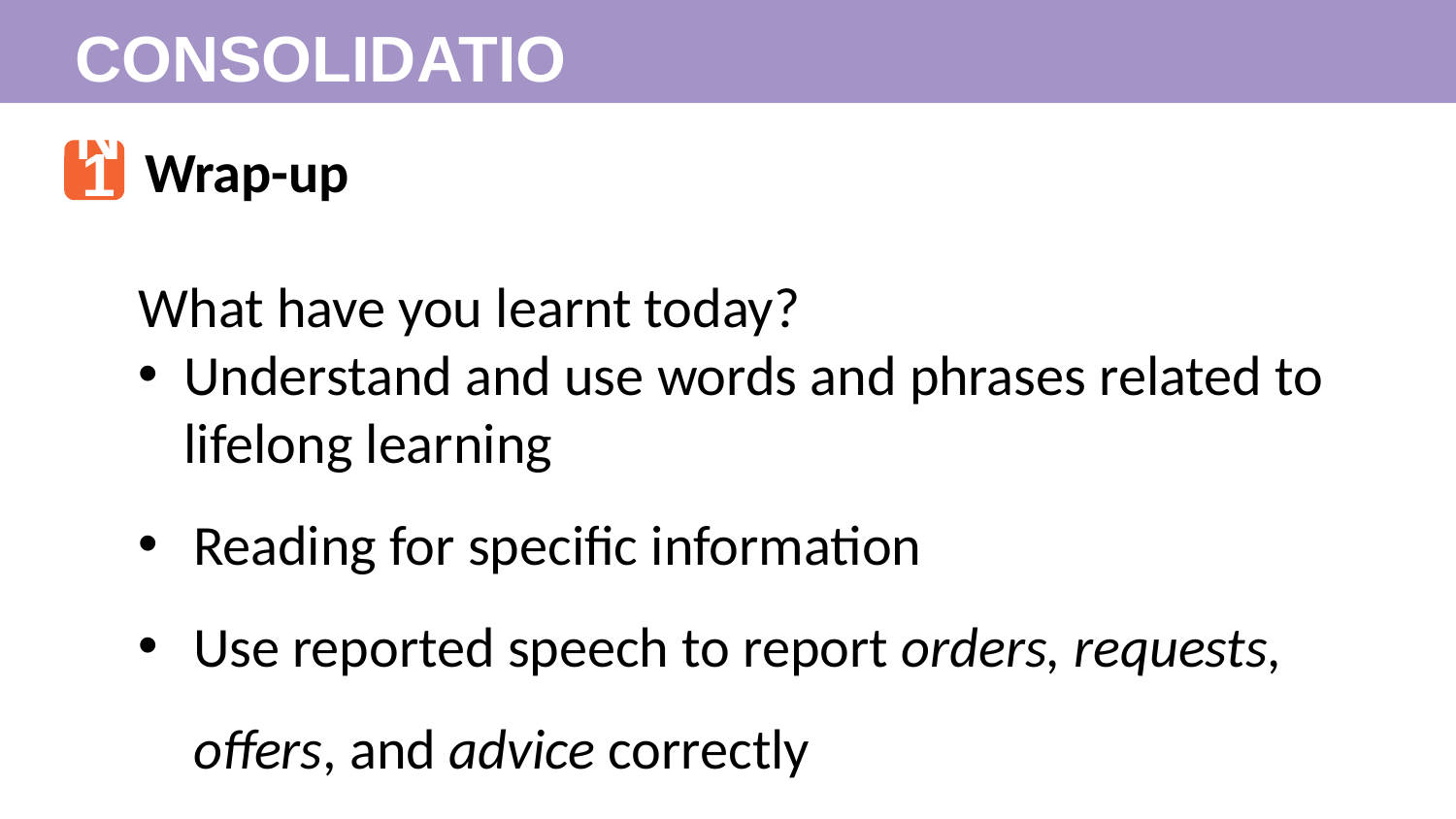

CONSOLIDATION
1
Wrap-up

What have you learnt today?
Understand and use words and phrases related to lifelong learning
Reading for specific information
Use reported speech to report orders, requests, offers, and advice correctly